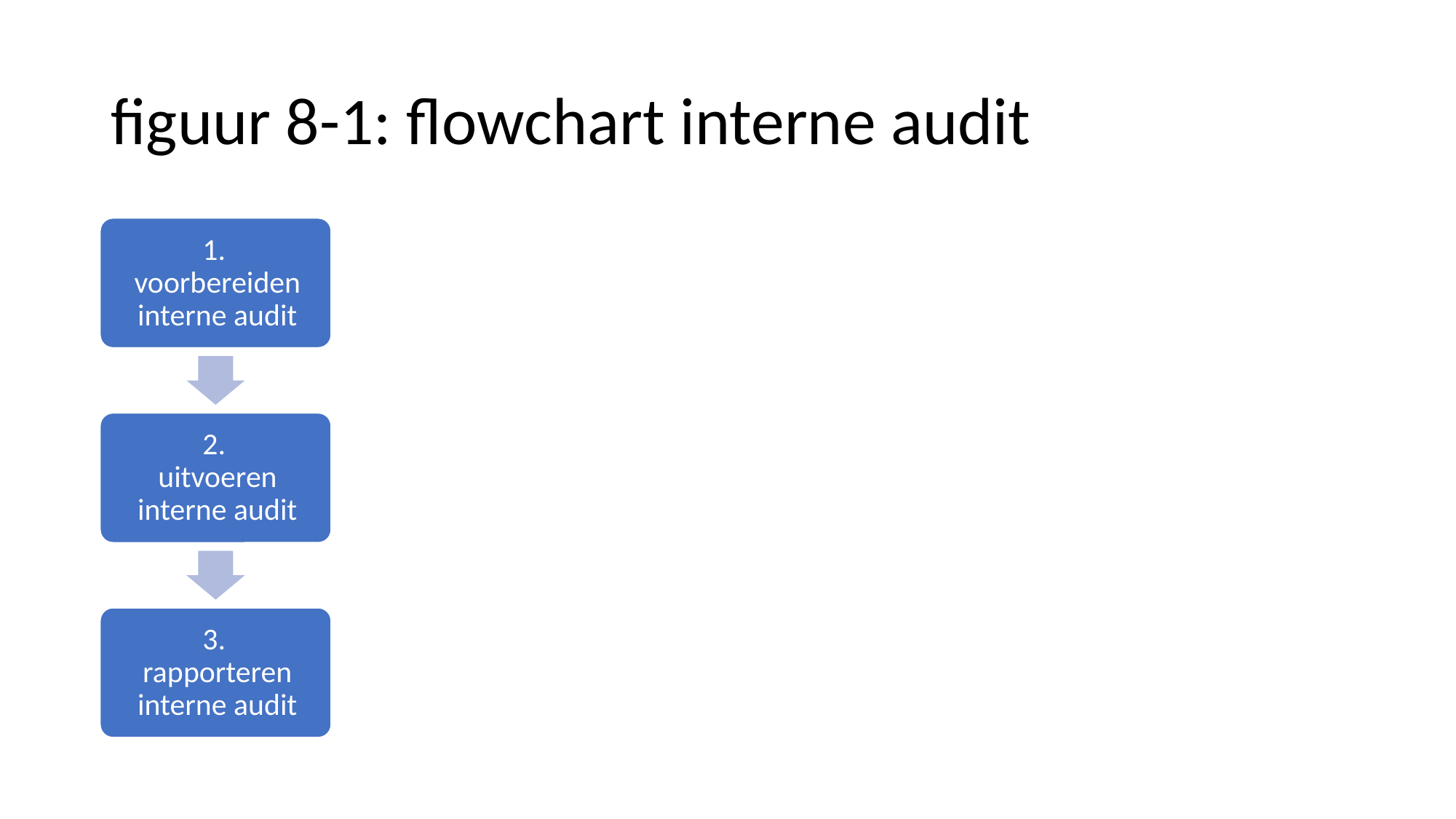

# figuur 8-1: flowchart interne audit
1.
voorbereiden interne audit

2.
uitvoeren interne audit

3.
rapporteren interne audit